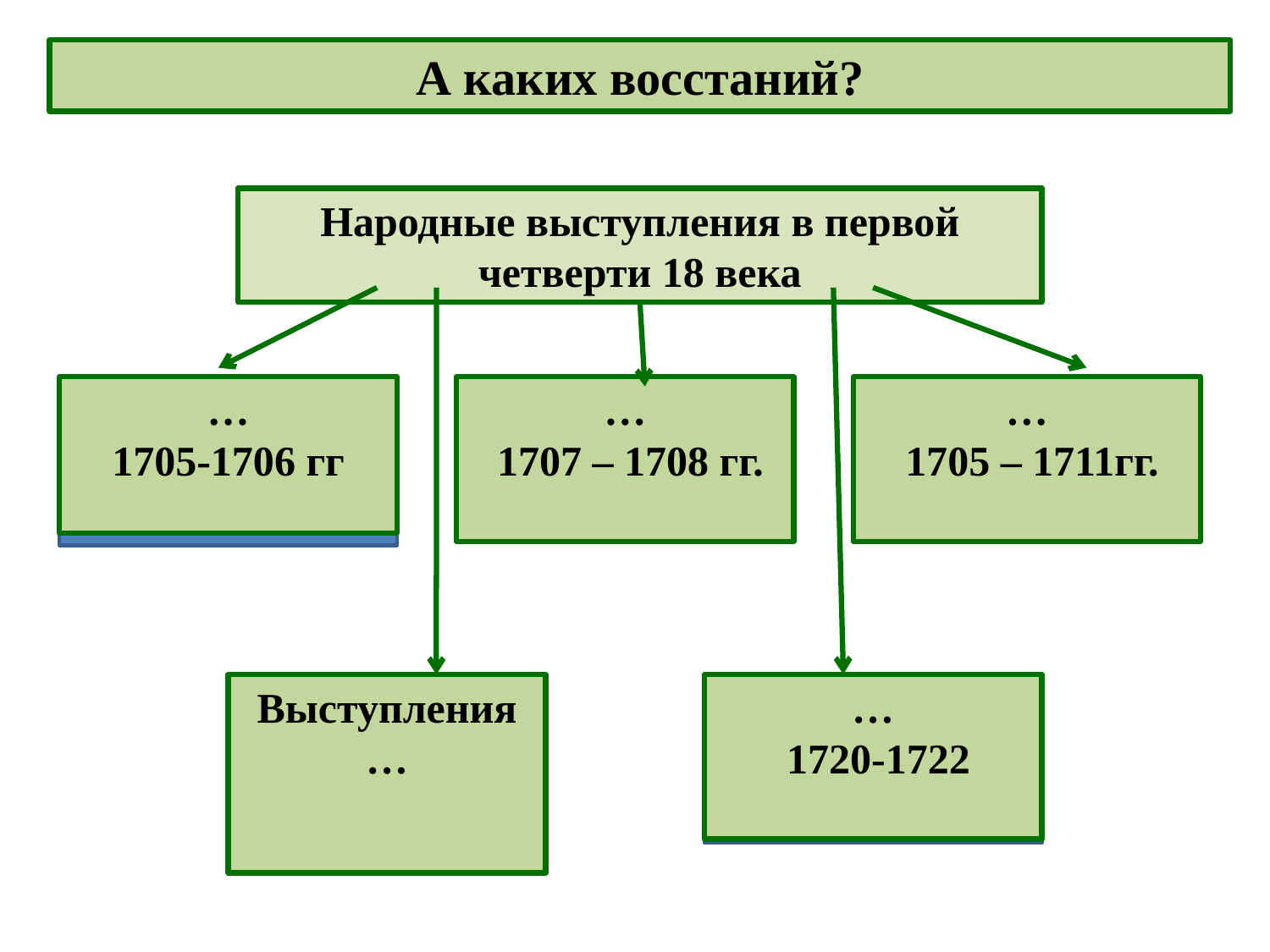

А каких восстаний?
Народные выступления в первой четверти 18 века

…
1705-1706 гг

…
 1707 – 1708 гг.

…
 1705 – 1711гг.

Выступления …

…
 1720-1722